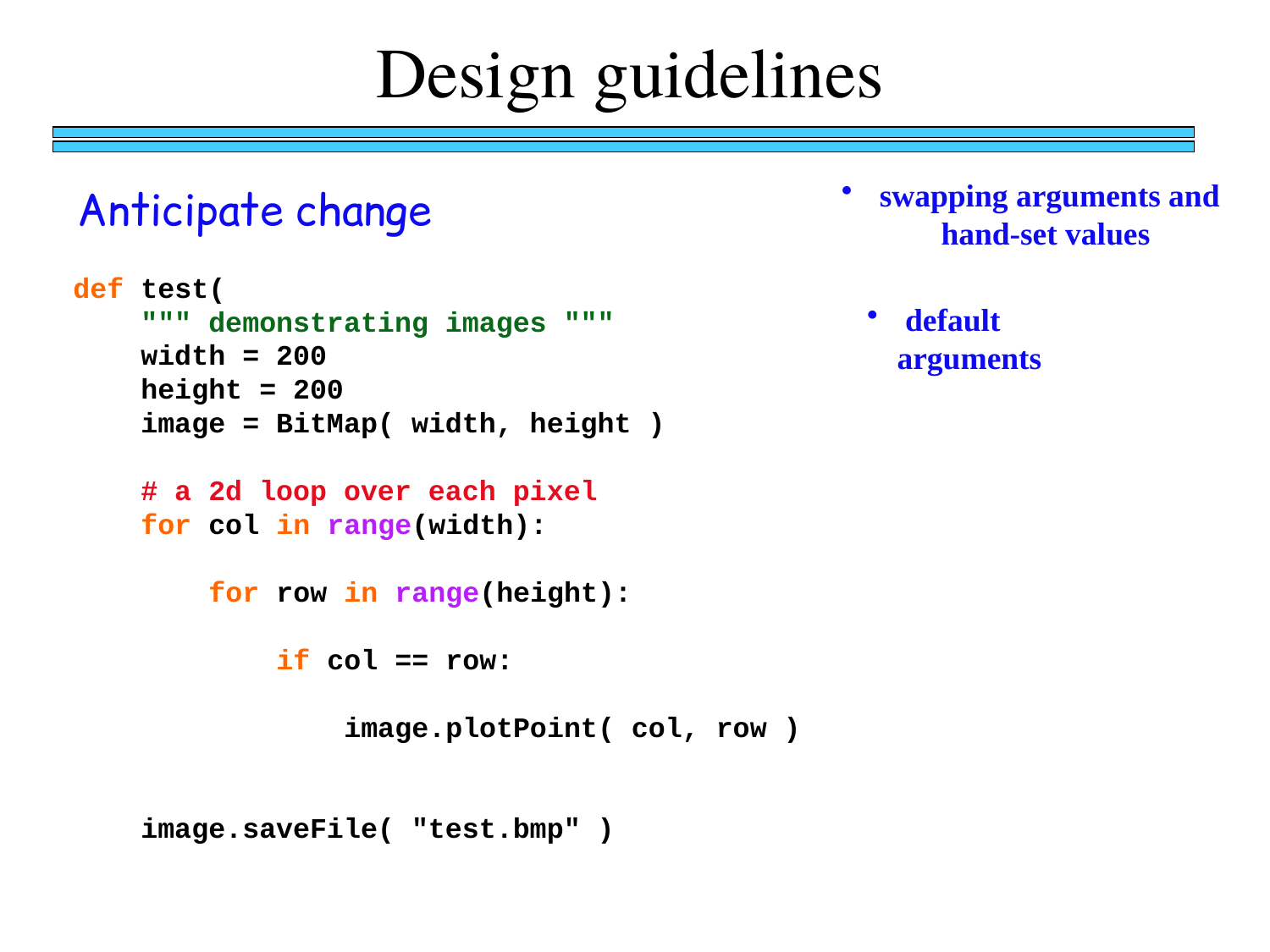

Design guidelines

 swapping arguments and hand-set values
Anticipate change
def test(
    """ demonstrating images """
    width = 200
    height = 200
    image = BitMap( width, height )

    # a 2d loop over each pixel
    for col in range(width):

        for row in range(height):

            if col == row:

                image.plotPoint( col, row )

    image.saveFile( "test.bmp" )
 default arguments